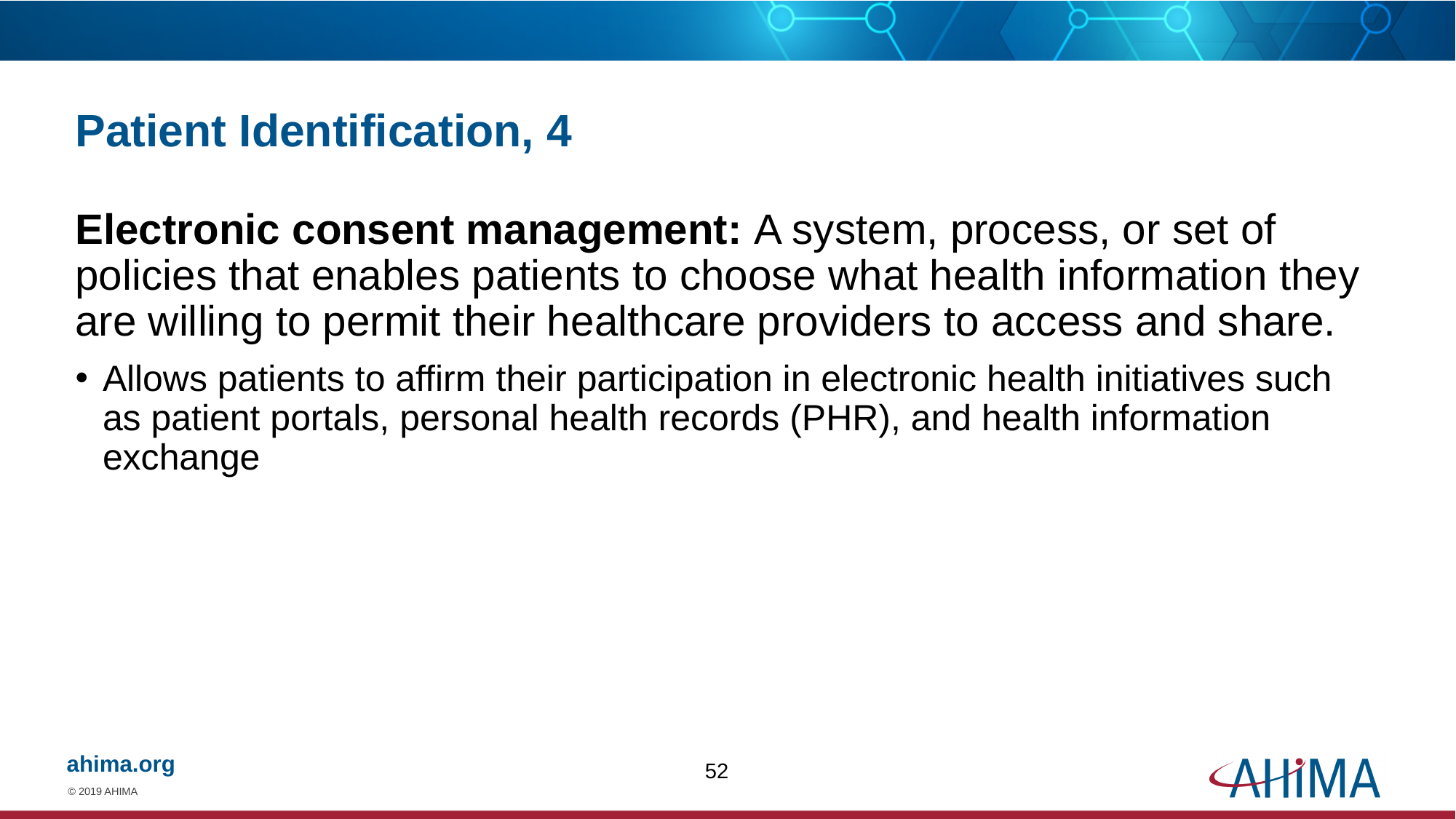

# Patient Identification, 4
Electronic consent management: A system, process, or set of policies that enables patients to choose what health information they are willing to permit their healthcare providers to access and share.
Allows patients to affirm their participation in electronic health initiatives such as patient portals, personal health records (PHR), and health information exchange